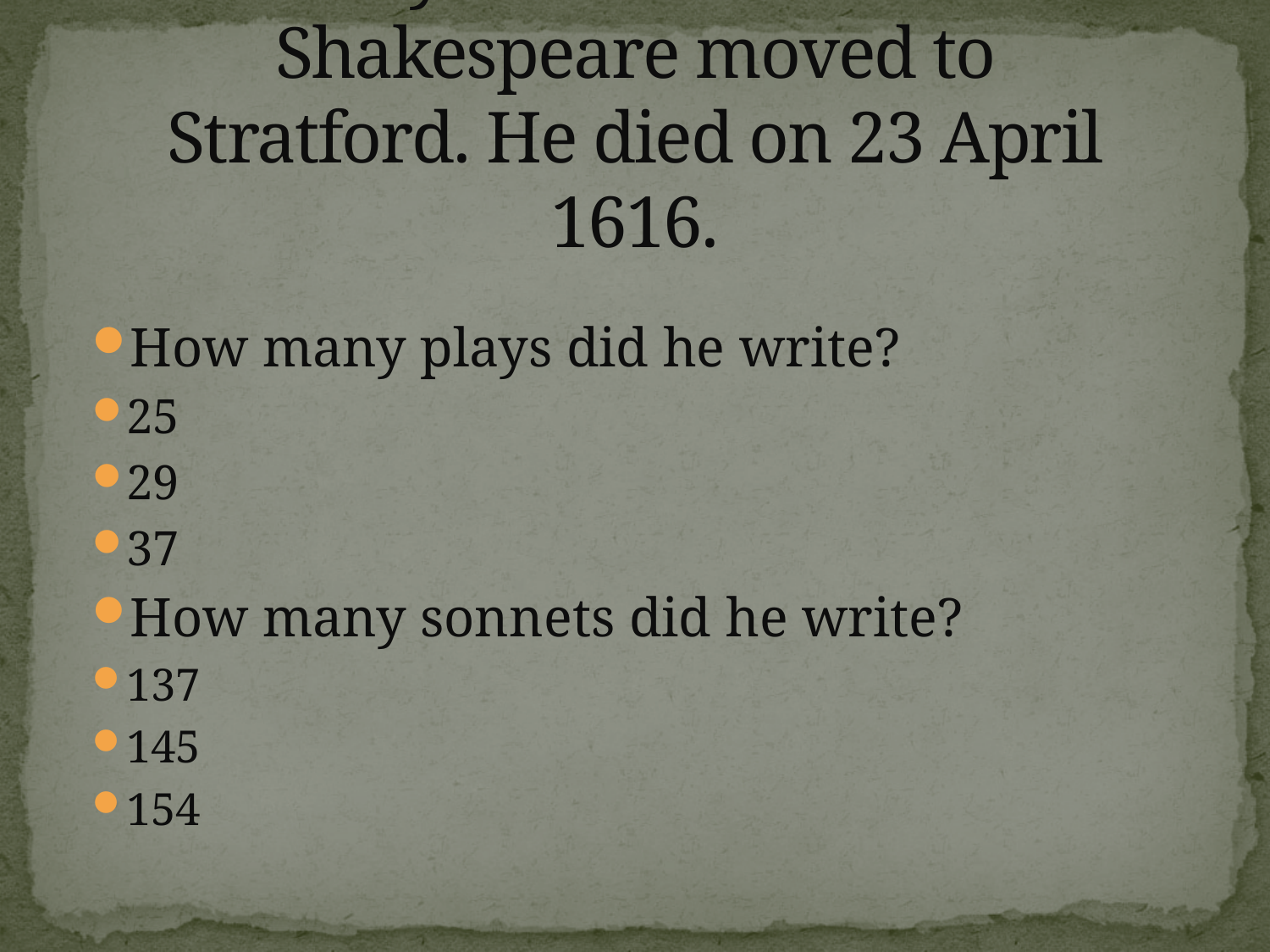

# Several years before his death Shakespeare moved to Stratford. He died on 23 April 1616.
How many plays did he write?
25
29
37
How many sonnets did he write?
137
145
154